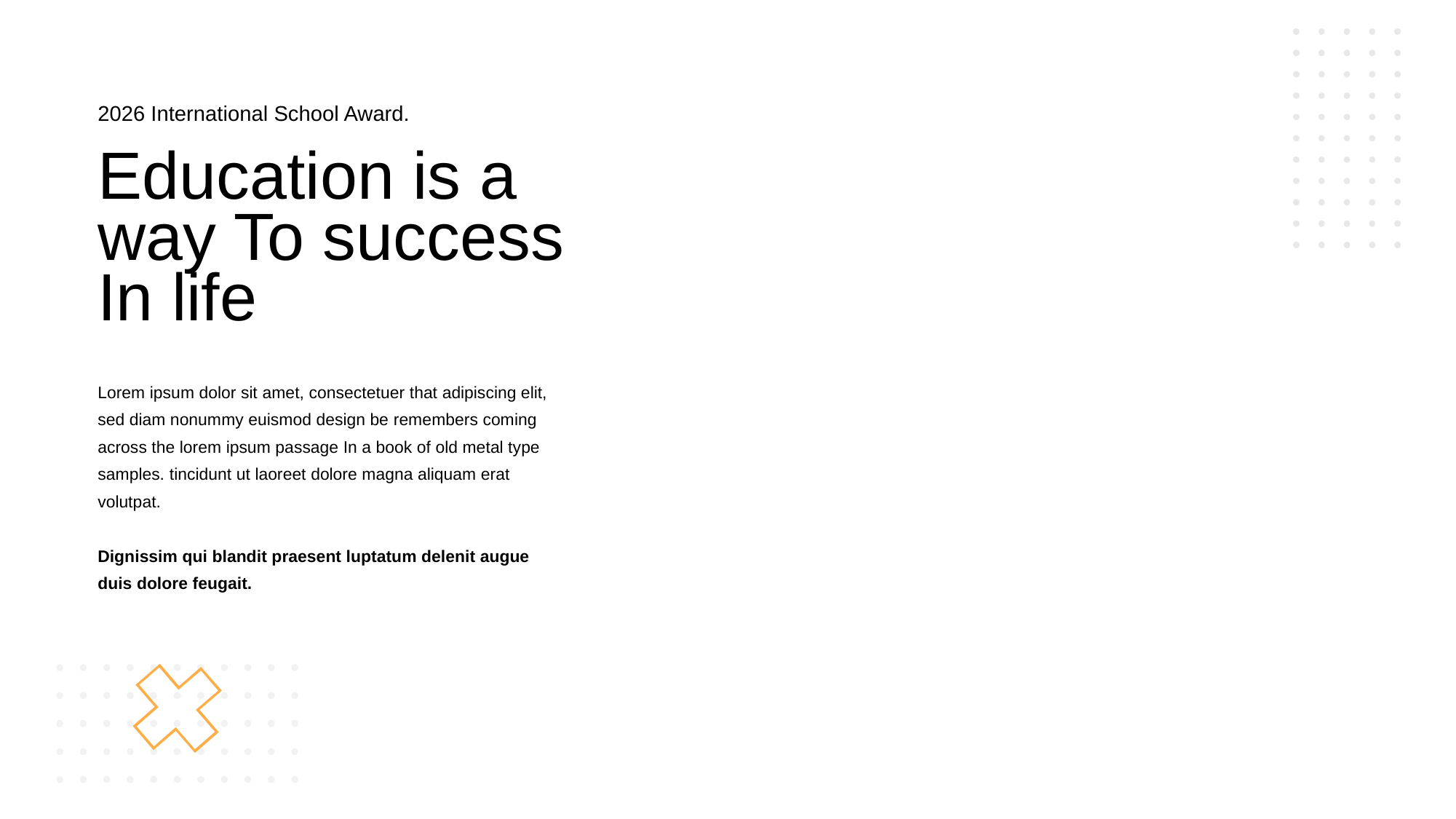

2026 International School Award.
Education is a way To success In life
Lorem ipsum dolor sit amet, consectetuer that adipiscing elit, sed diam nonummy euismod design be remembers coming across the lorem ipsum passage In a book of old metal type samples. tincidunt ut laoreet dolore magna aliquam erat volutpat.

Dignissim qui blandit praesent luptatum delenit augue duis dolore feugait.